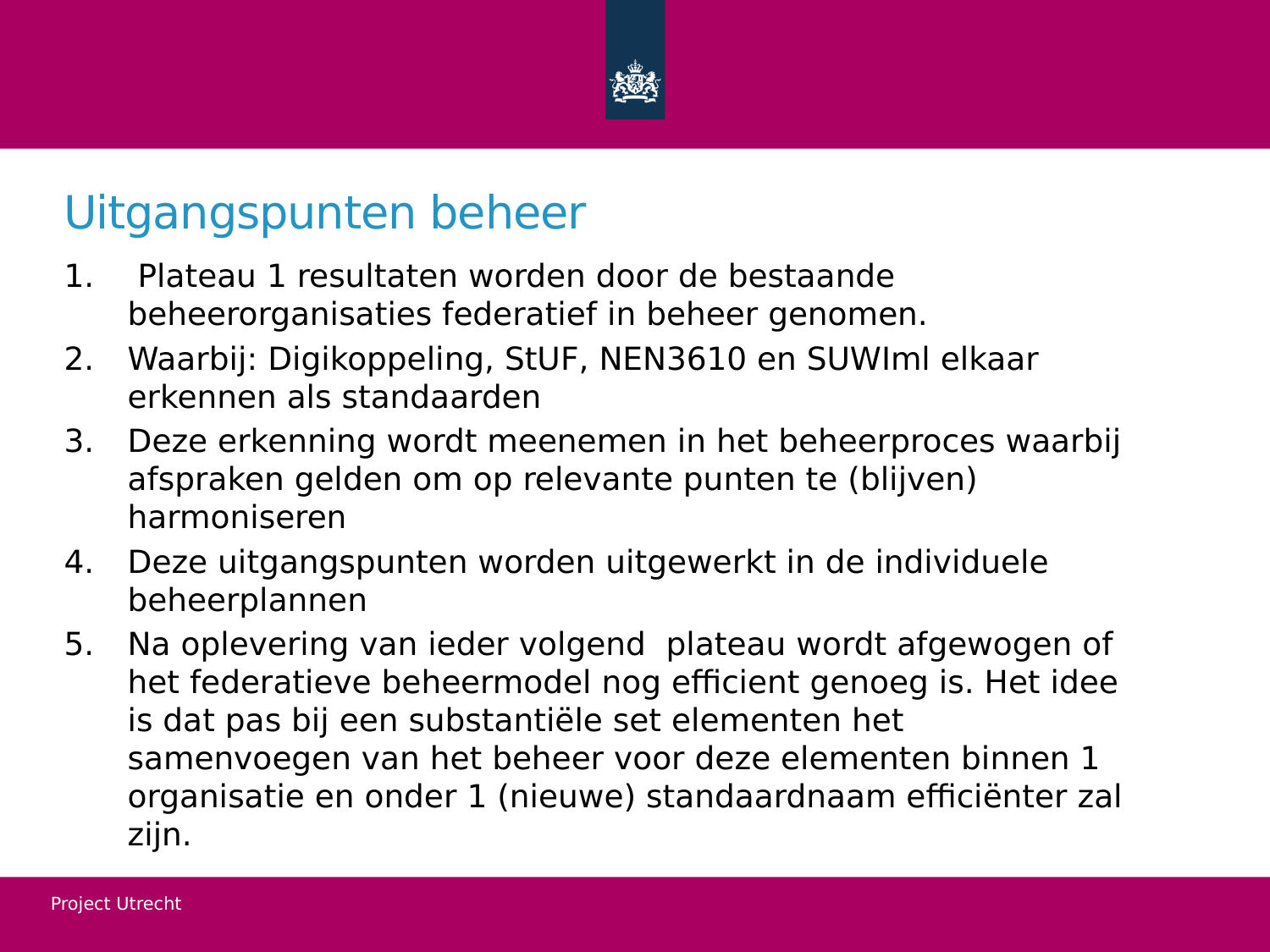

# Uitgangspunten beheer
 Plateau 1 resultaten worden door de bestaande beheerorganisaties federatief in beheer genomen.
Waarbij: Digikoppeling, StUF, NEN3610 en SUWIml elkaar erkennen als standaarden
Deze erkenning wordt meenemen in het beheerproces waarbij afspraken gelden om op relevante punten te (blijven) harmoniseren
Deze uitgangspunten worden uitgewerkt in de individuele beheerplannen
Na oplevering van ieder volgend  plateau wordt afgewogen of het federatieve beheermodel nog efficient genoeg is. Het idee is dat pas bij een substantiële set elementen het samenvoegen van het beheer voor deze elementen binnen 1 organisatie en onder 1 (nieuwe) standaardnaam efficiënter zal zijn.